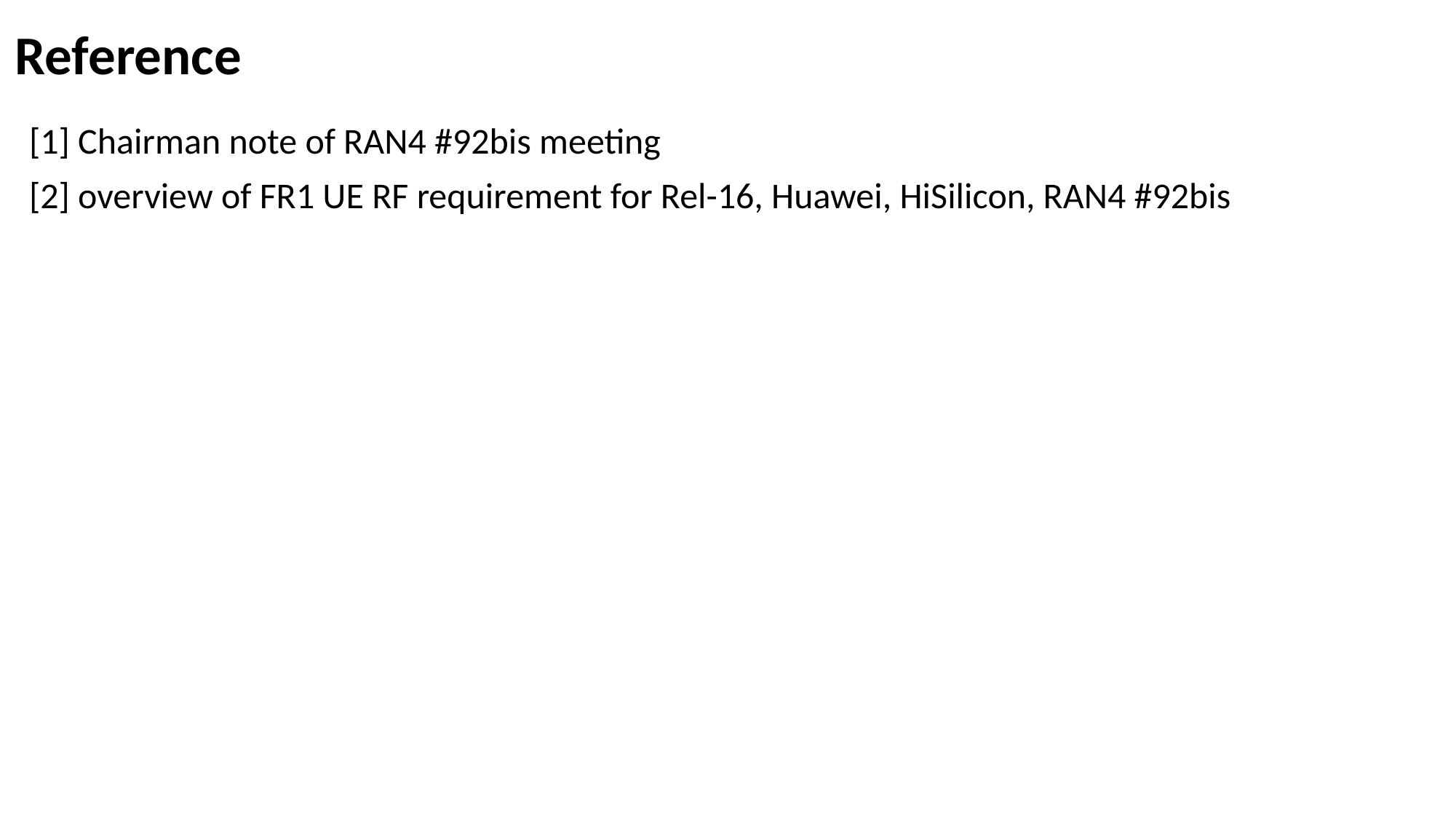

# Reference
[1] Chairman note of RAN4 #92bis meeting
[2] overview of FR1 UE RF requirement for Rel-16, Huawei, HiSilicon, RAN4 #92bis